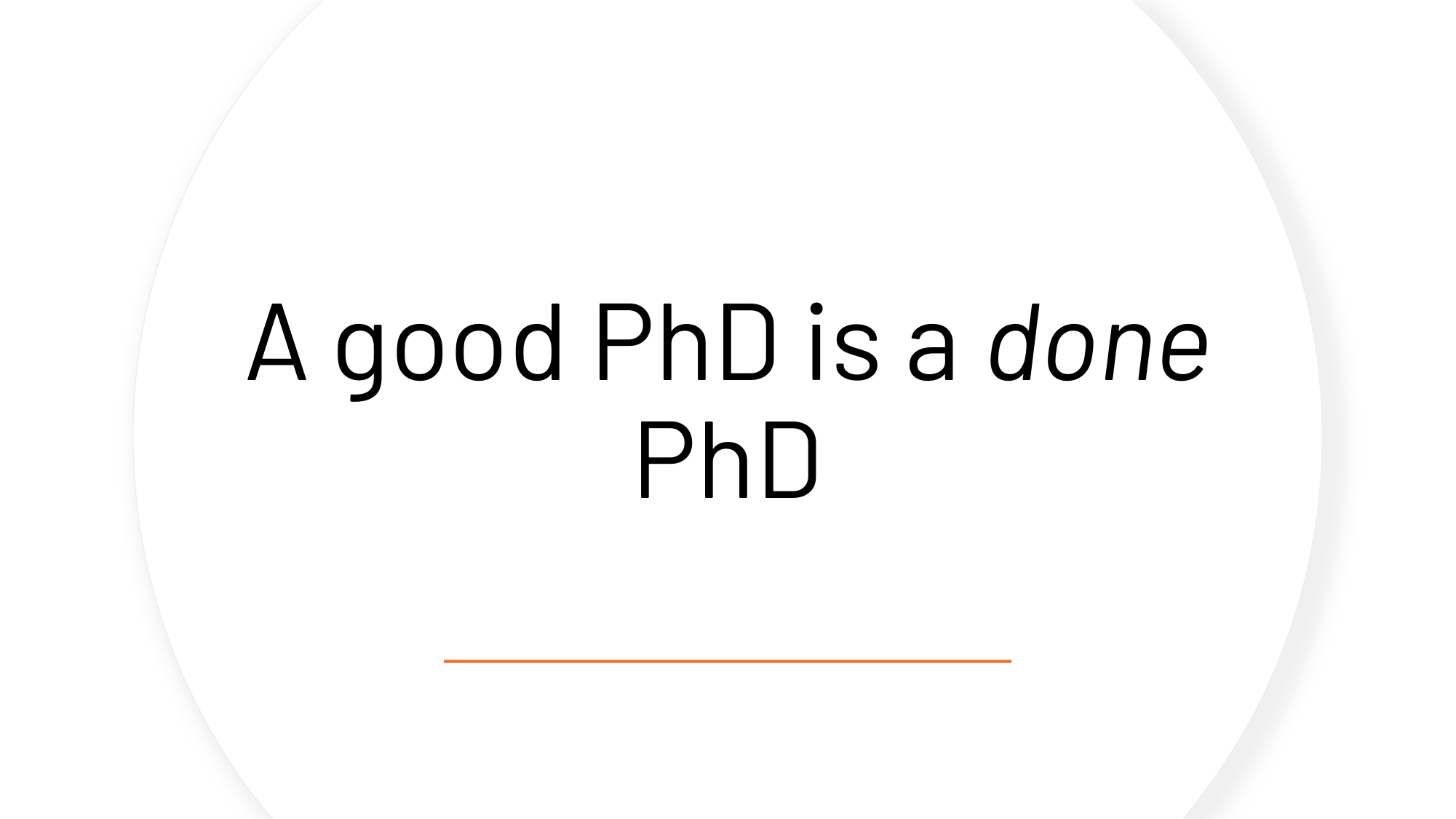

# A good PhD is a done PhD